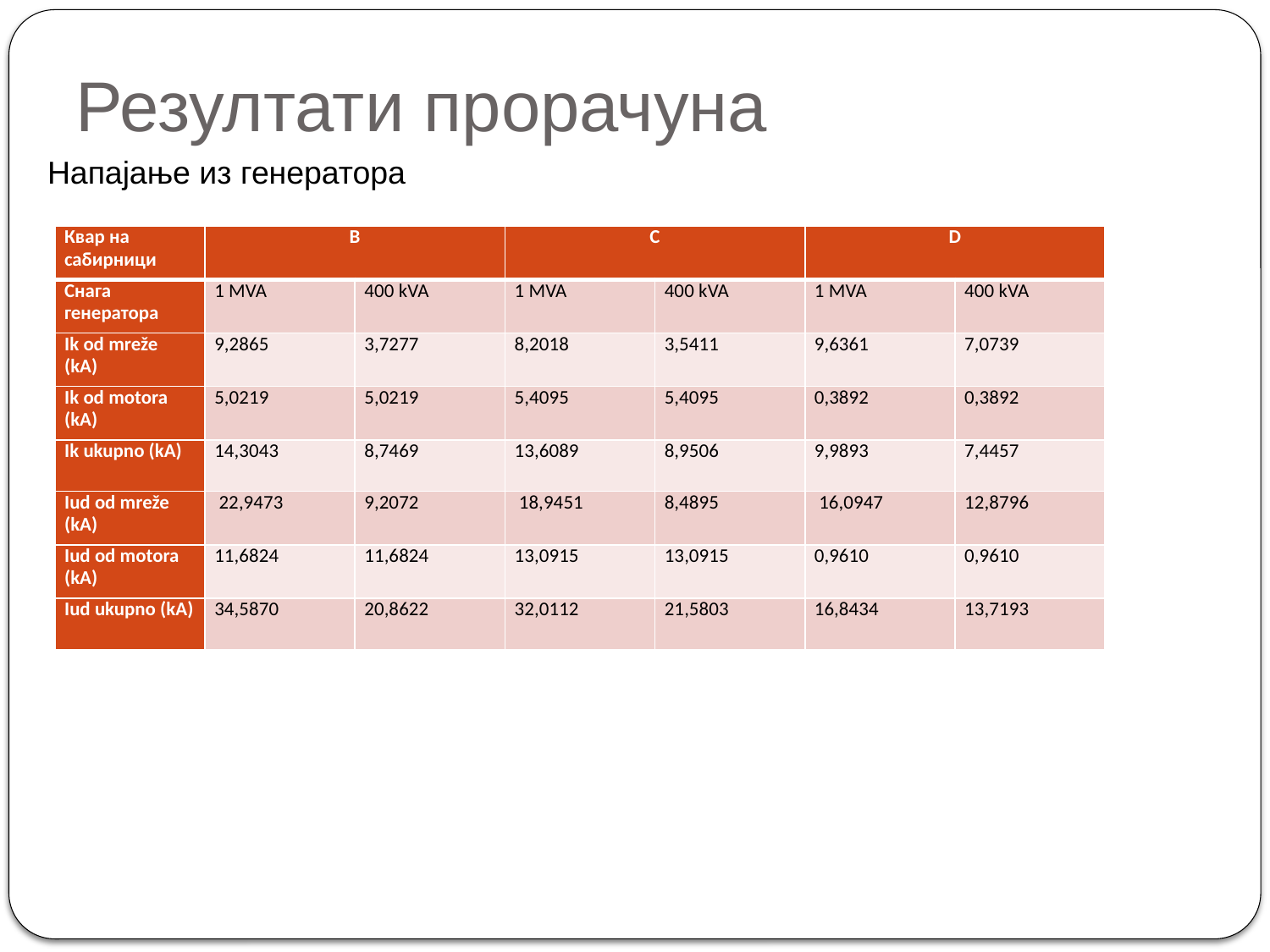

# Резултати прорачуна
Напајање из генератора
| Квар на сабирници | B |  | C |  | D |  |
| --- | --- | --- | --- | --- | --- | --- |
| Снага генератора | 1 MVA | 400 kVA | 1 MVA | 400 kVA | 1 MVA | 400 kVA |
| Ik od mreže (kA) | 9,2865 | 3,7277 | 8,2018 | 3,5411 | 9,6361 | 7,0739 |
| Ik od motora (kA) | 5,0219 | 5,0219 | 5,4095 | 5,4095 | 0,3892 | 0,3892 |
| Ik ukupno (kA) | 14,3043 | 8,7469 | 13,6089 | 8,9506 | 9,9893 | 7,4457 |
| Iud od mreže (kA) | 22,9473 | 9,2072 | 18,9451 | 8,4895 | 16,0947 | 12,8796 |
| Iud od motora (kA) | 11,6824 | 11,6824 | 13,0915 | 13,0915 | 0,9610 | 0,9610 |
| Iud ukupno (kA) | 34,5870 | 20,8622 | 32,0112 | 21,5803 | 16,8434 | 13,7193 |